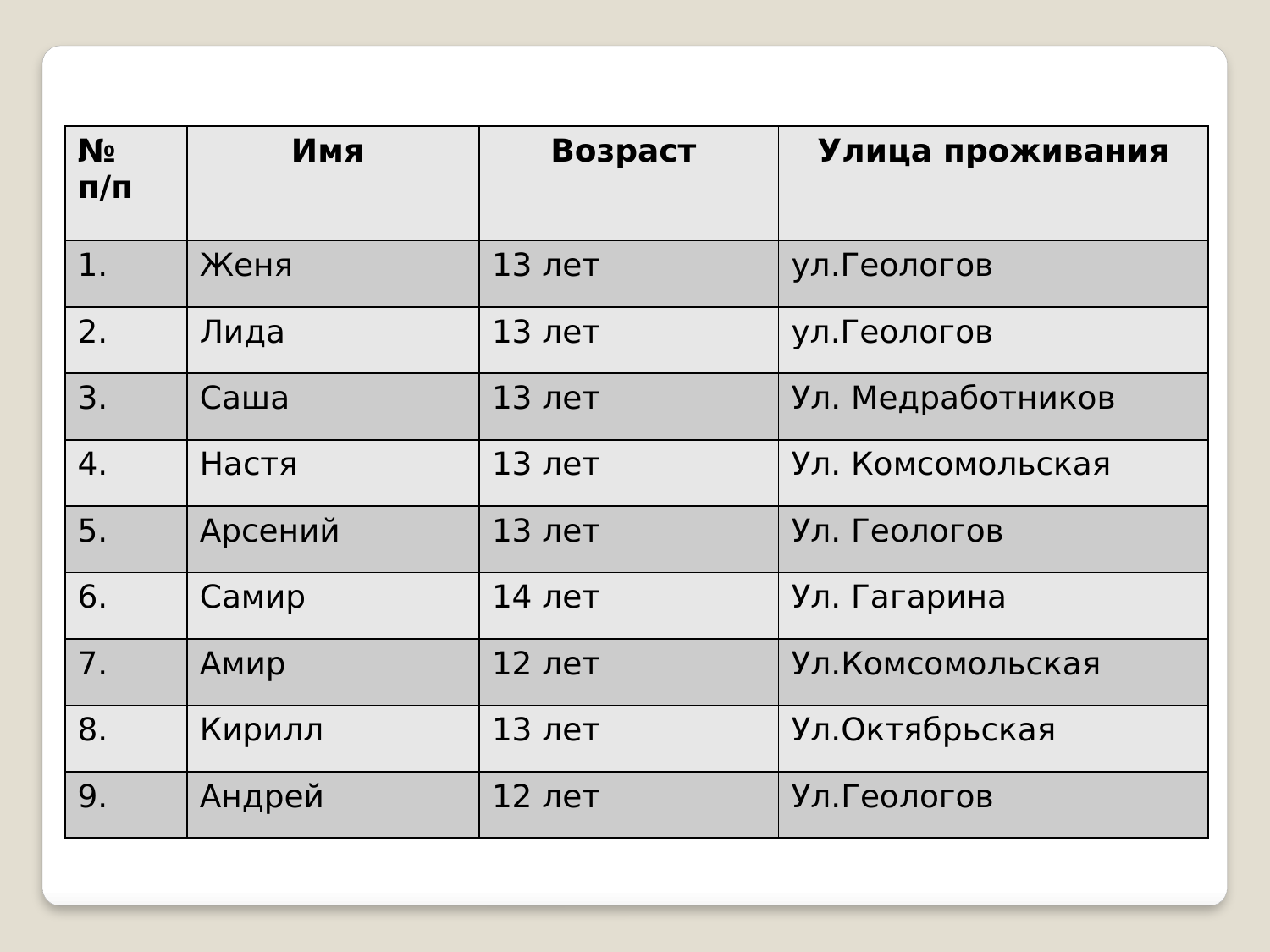

| № п/п | Имя | Возраст | Улица проживания |
| --- | --- | --- | --- |
| 1. | Женя | 13 лет | ул.Геологов |
| 2. | Лида | 13 лет | ул.Геологов |
| 3. | Саша | 13 лет | Ул. Медработников |
| 4. | Настя | 13 лет | Ул. Комсомольская |
| 5. | Арсений | 13 лет | Ул. Геологов |
| 6. | Самир | 14 лет | Ул. Гагарина |
| 7. | Амир | 12 лет | Ул.Комсомольская |
| 8. | Кирилл | 13 лет | Ул.Октябрьская |
| 9. | Андрей | 12 лет | Ул.Геологов |